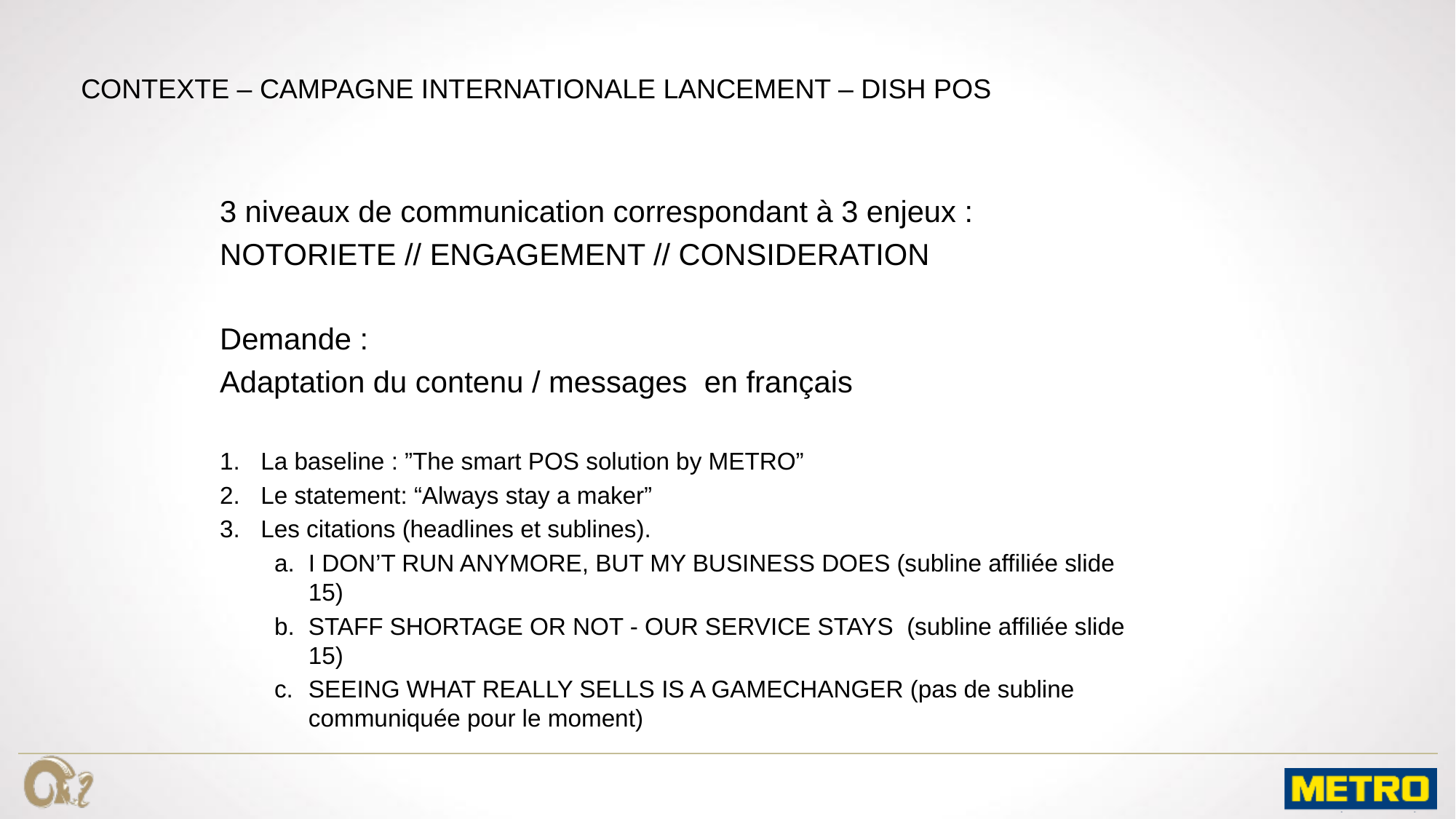

CONTEXTE – CAMPAGNE INTERNATIONALE LANCEMENT – DISH POS
3 niveaux de communication correspondant à 3 enjeux :
NOTORIETE // ENGAGEMENT // CONSIDERATION

Demande :
Adaptation du contenu / messages  en français

La baseline : ”The smart POS solution by METRO”
Le statement: “Always stay a maker”
Les citations (headlines et sublines).
I DON’T RUN ANYMORE, BUT MY BUSINESS DOES (subline affiliée slide 15)
STAFF SHORTAGE OR NOT - OUR SERVICE STAYS  (subline affiliée slide 15)
SEEING WHAT REALLY SELLS IS A GAMECHANGER (pas de subline communiquée pour le moment)